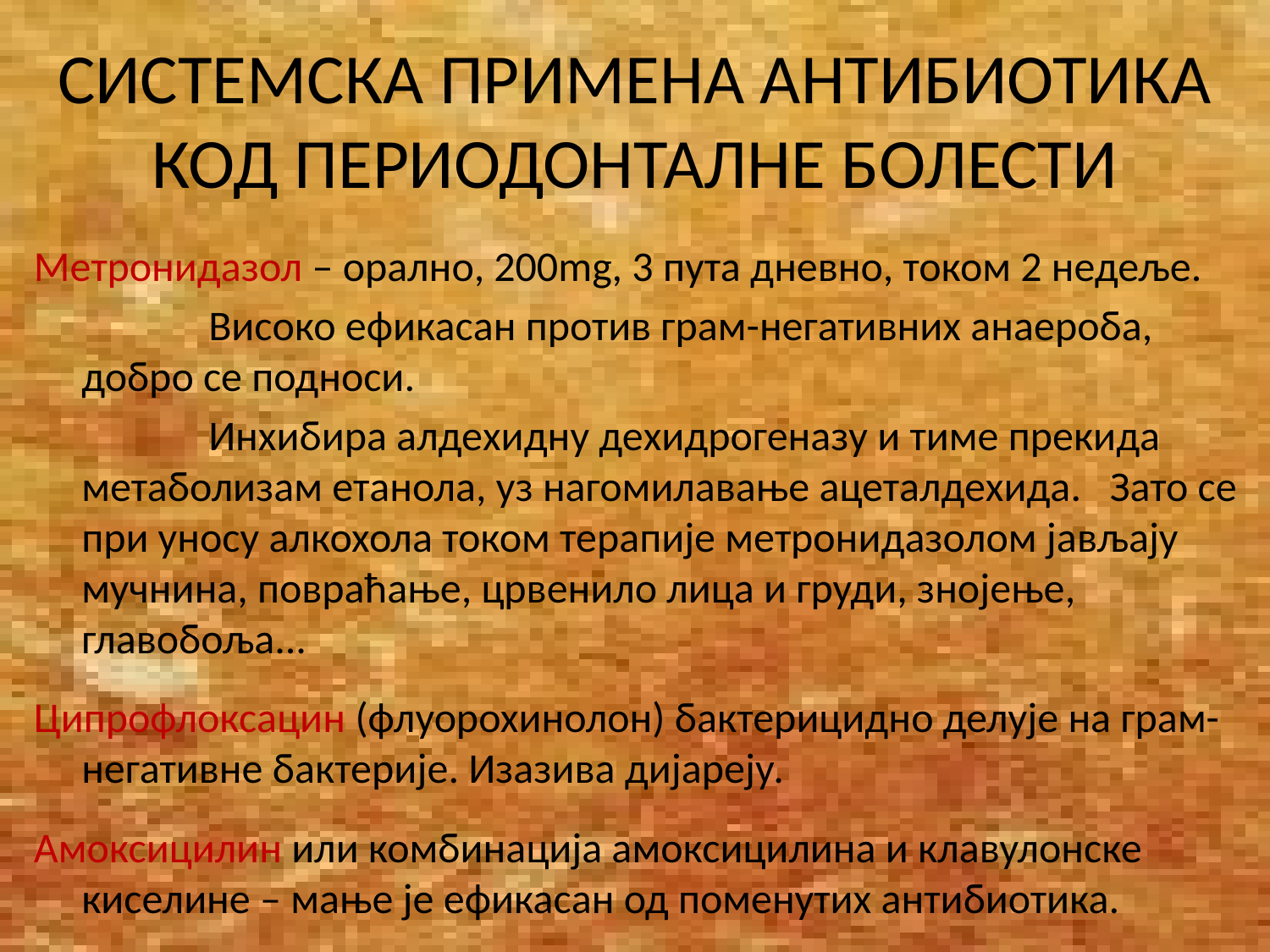

# СИСТЕМСКА ПРИМЕНА АНТИБИОТИКА КОД ПЕРИОДОНТАЛНЕ БОЛЕСТИ
Метронидазол – орално, 200mg, 3 пута дневно, током 2 недеље.
		Високо ефикасан против грам-негативних анаероба, добро се подноси.
		Инхибира алдехидну дехидрогеназу и тиме прекида метаболизам етанола, уз нагомилавање ацеталдехида.   Зато се при уносу алкохола током терапије метронидазолом јављају мучнина, повраћање, црвенило лица и груди, знојење, главобоља...

Ципрофлоксацин (флуорохинолон) бактерицидно делује на грам-негативне бактерије. Изазива дијареју.

Амоксицилин или комбинација амоксицилина и клавулонске киселине – мање је ефикасан од поменутих антибиотика.